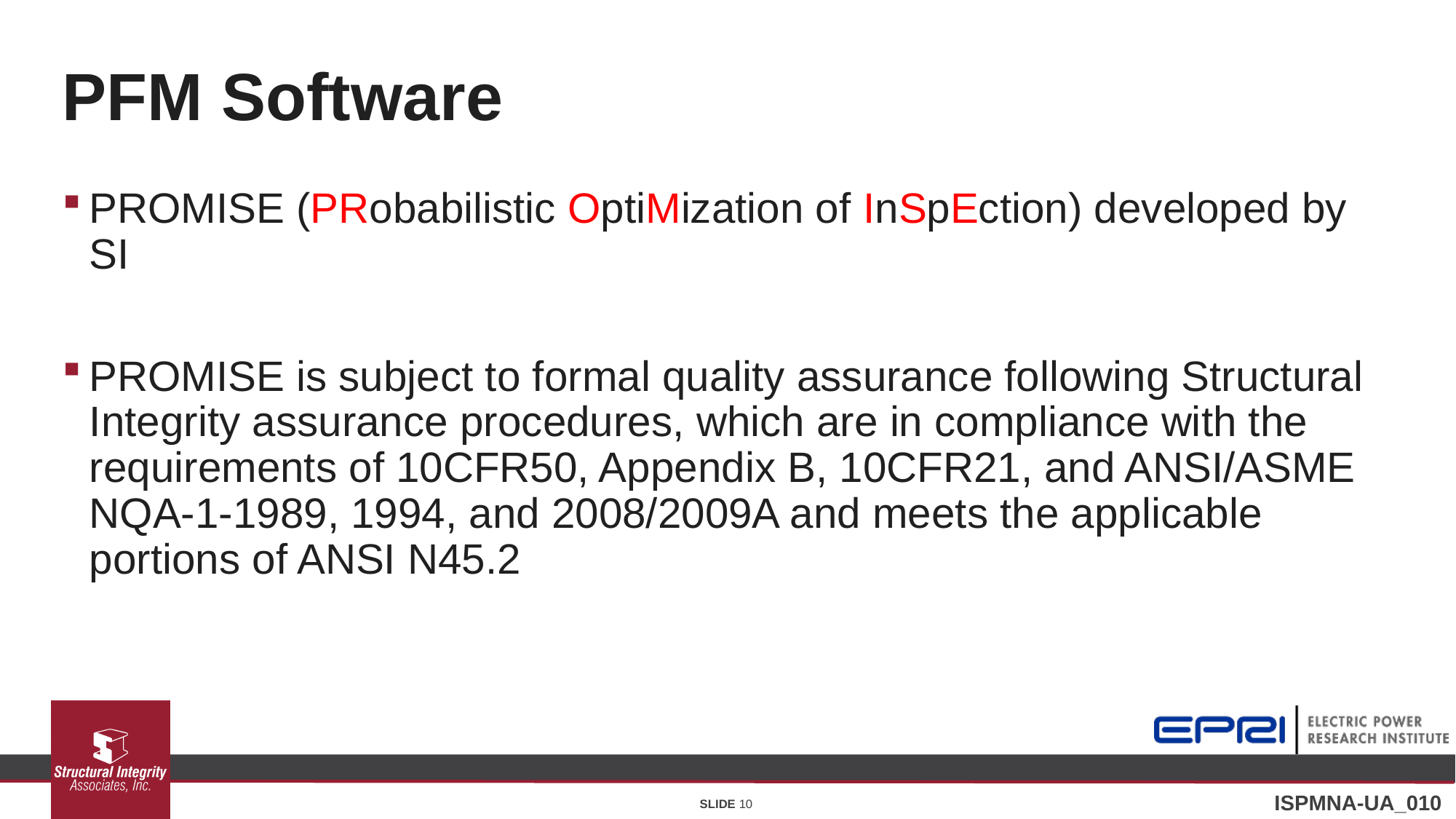

# PFM Software
PROMISE (PRobabilistic OptiMization of InSpEction) developed by SI

PROMISE is subject to formal quality assurance following Structural Integrity assurance procedures, which are in compliance with the requirements of 10CFR50, Appendix B, 10CFR21, and ANSI/ASME NQA-1-1989, 1994, and 2008/2009A and meets the applicable portions of ANSI N45.2

SLIDE 10